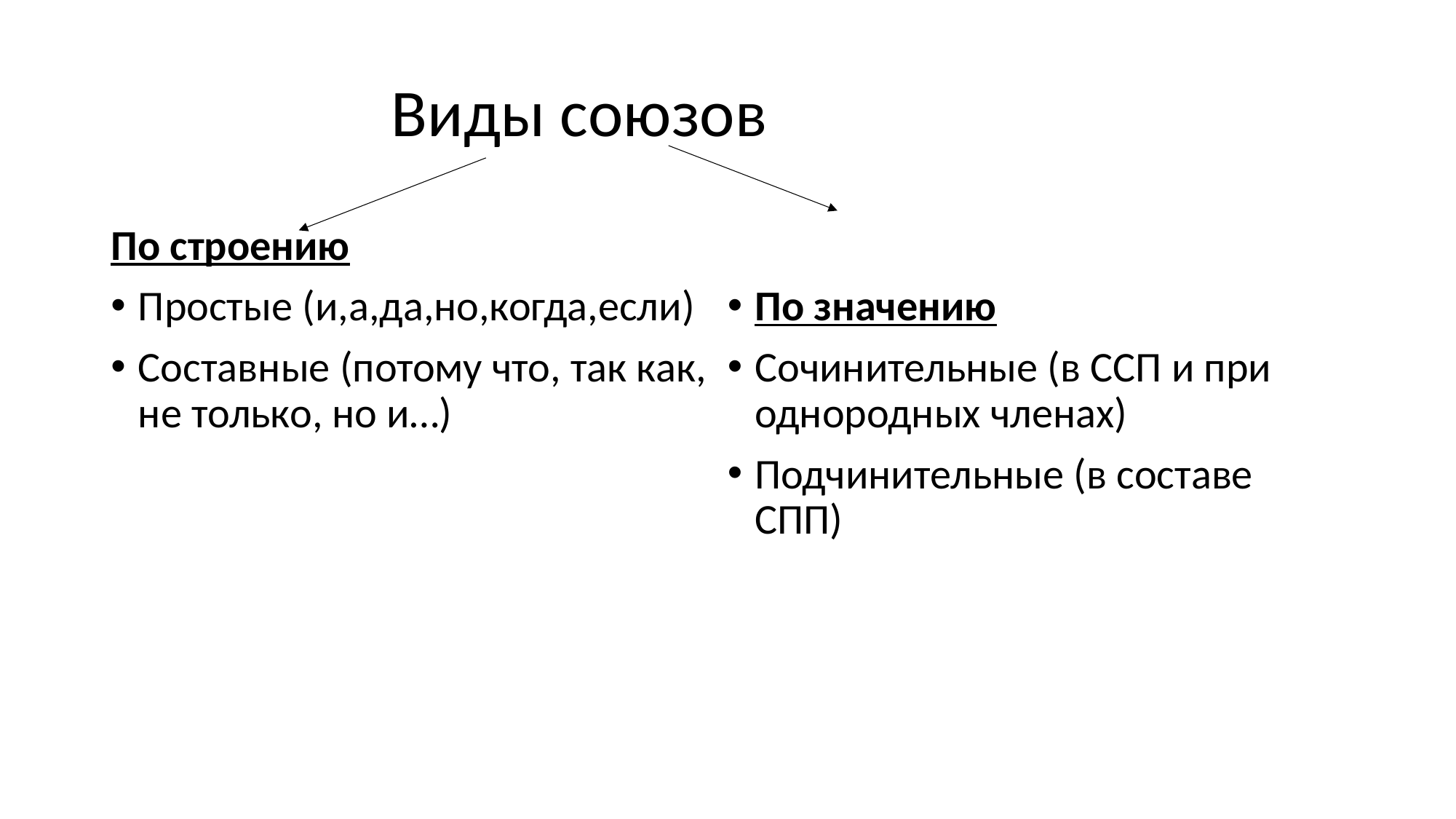

# Виды союзов
По строению
Простые (и,а,да,но,когда,если)
Составные (потому что, так как, не только, но и…)

По значению
Сочинительные (в ССП и при однородных членах)
Подчинительные (в составе СПП)